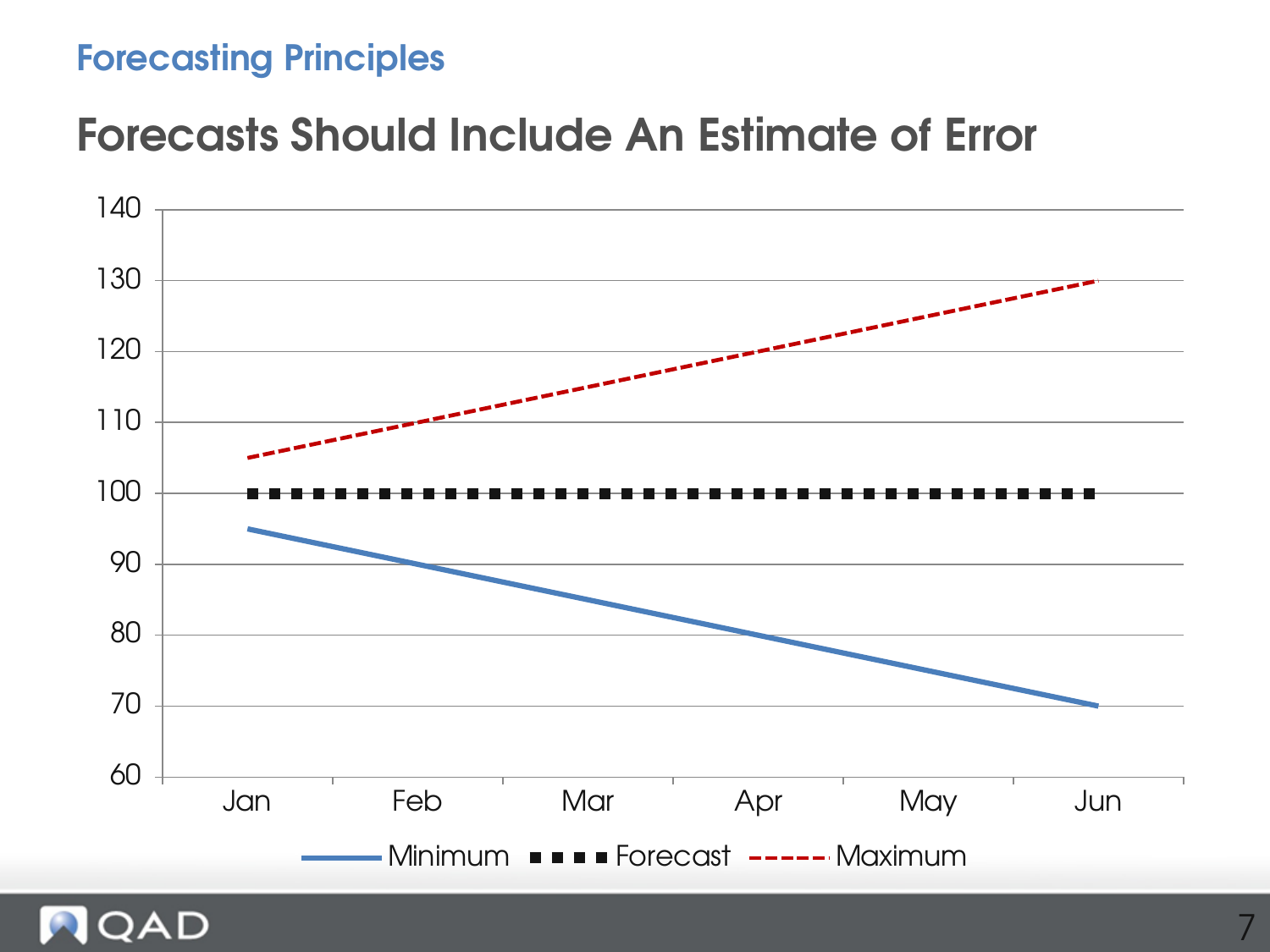

Forecasting Principles
# Forecasts Should Include An Estimate of Error

### Chart

| Category | Minimum | Forecast | Maximum |
|---|---|---|---|
| Jan | 95.0 | 100.0 | 105.0 |
| Feb | 90.0 | 100.0 | 110.0 |
| Mar | 85.0 | 100.0 | 115.0 |
| Apr | 80.0 | 100.0 | 120.0 |
| May | 75.0 | 100.0 | 125.0 |
| Jun | 70.0 | 100.0 | 130.0 |
7